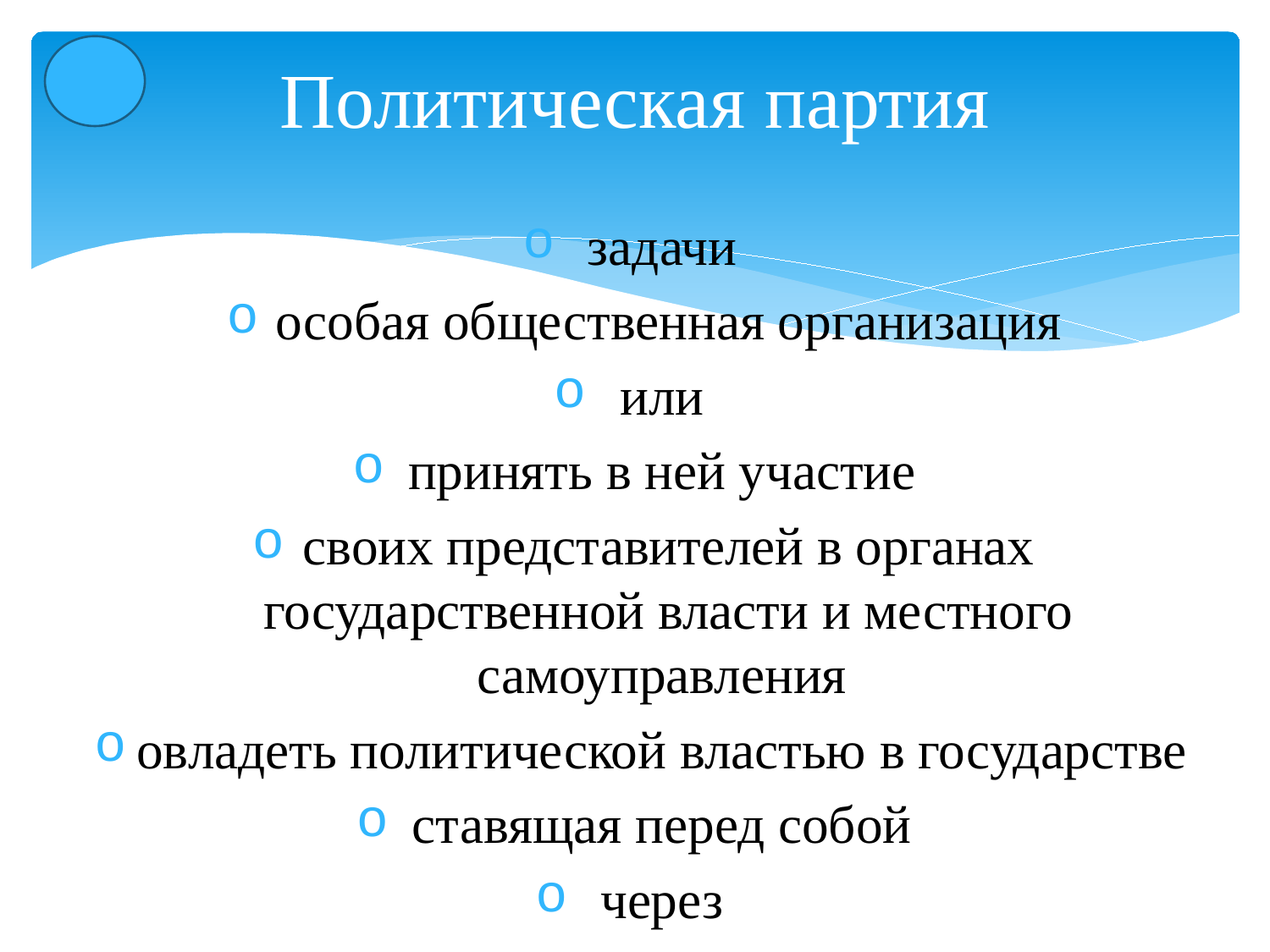

# Политическая партия

задачи
особая общественная организация
или
принять в ней участие
своих представителей в органах государственной власти и местного самоуправления
овладеть политической властью в государстве
ставящая перед собой
через